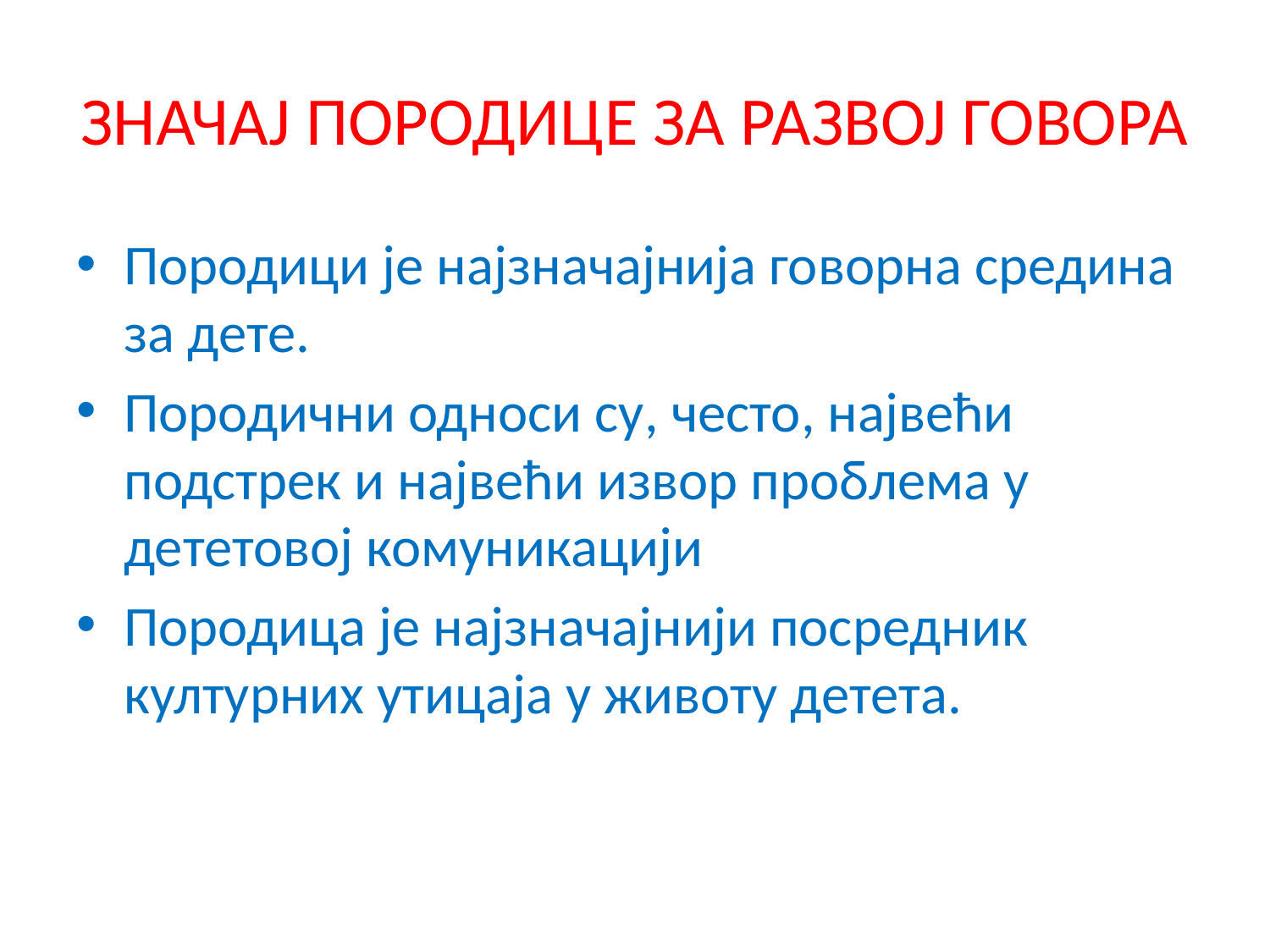

# ЗНАЧАЈ ПОРОДИЦE ЗА РАЗВОЈ ГОВОРА
Породици је најзначајнија говорна средина за дете.
Породични односи су, често, највећи подстрек и највећи извор проблема у дететовој комуникацији
Породица је најзначајнији посредник културних утицаја у животу детета.